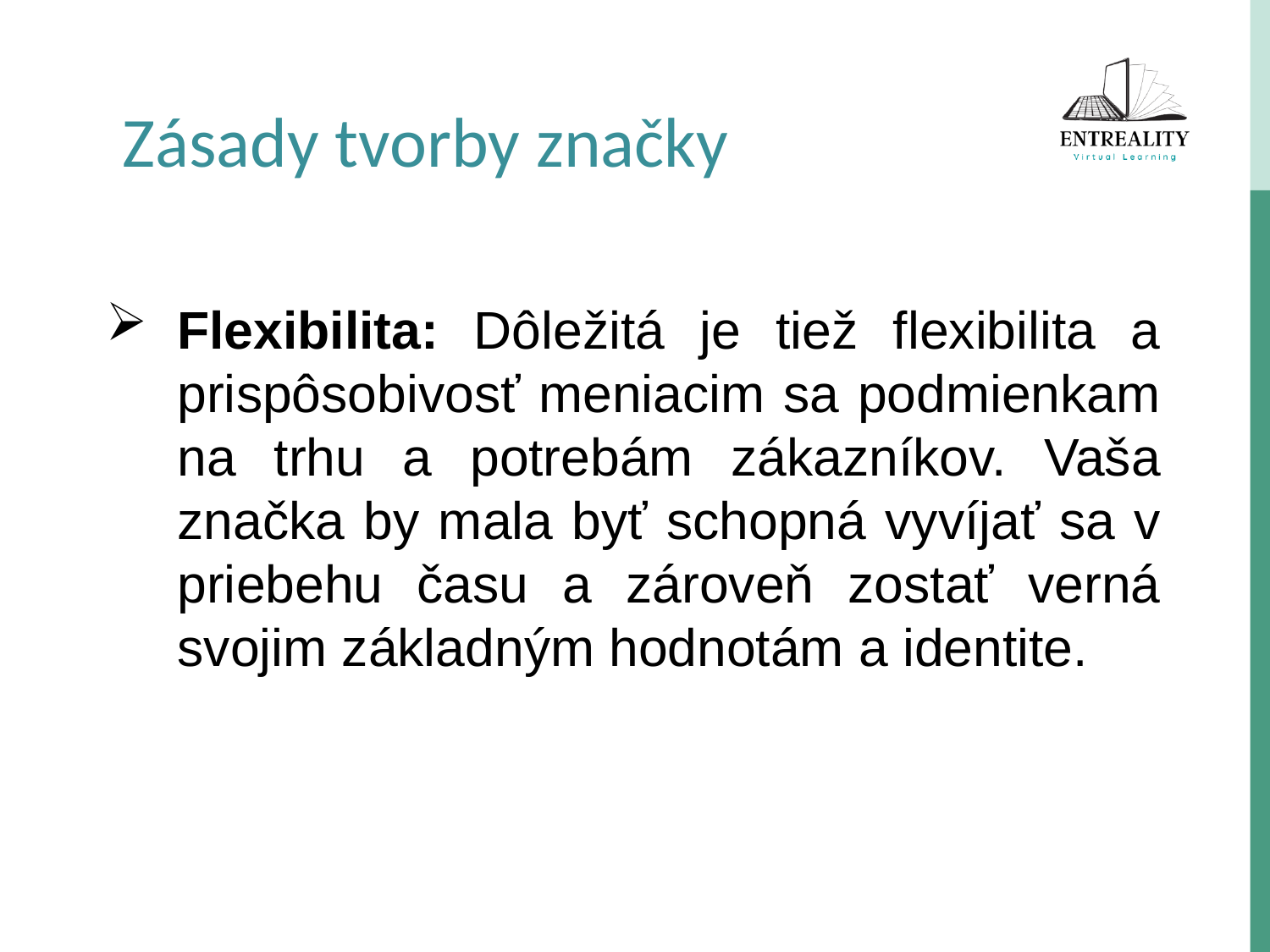

Zásady tvorby značky
Flexibilita: Dôležitá je tiež flexibilita a prispôsobivosť meniacim sa podmienkam na trhu a potrebám zákazníkov. Vaša značka by mala byť schopná vyvíjať sa v priebehu času a zároveň zostať verná svojim základným hodnotám a identite.